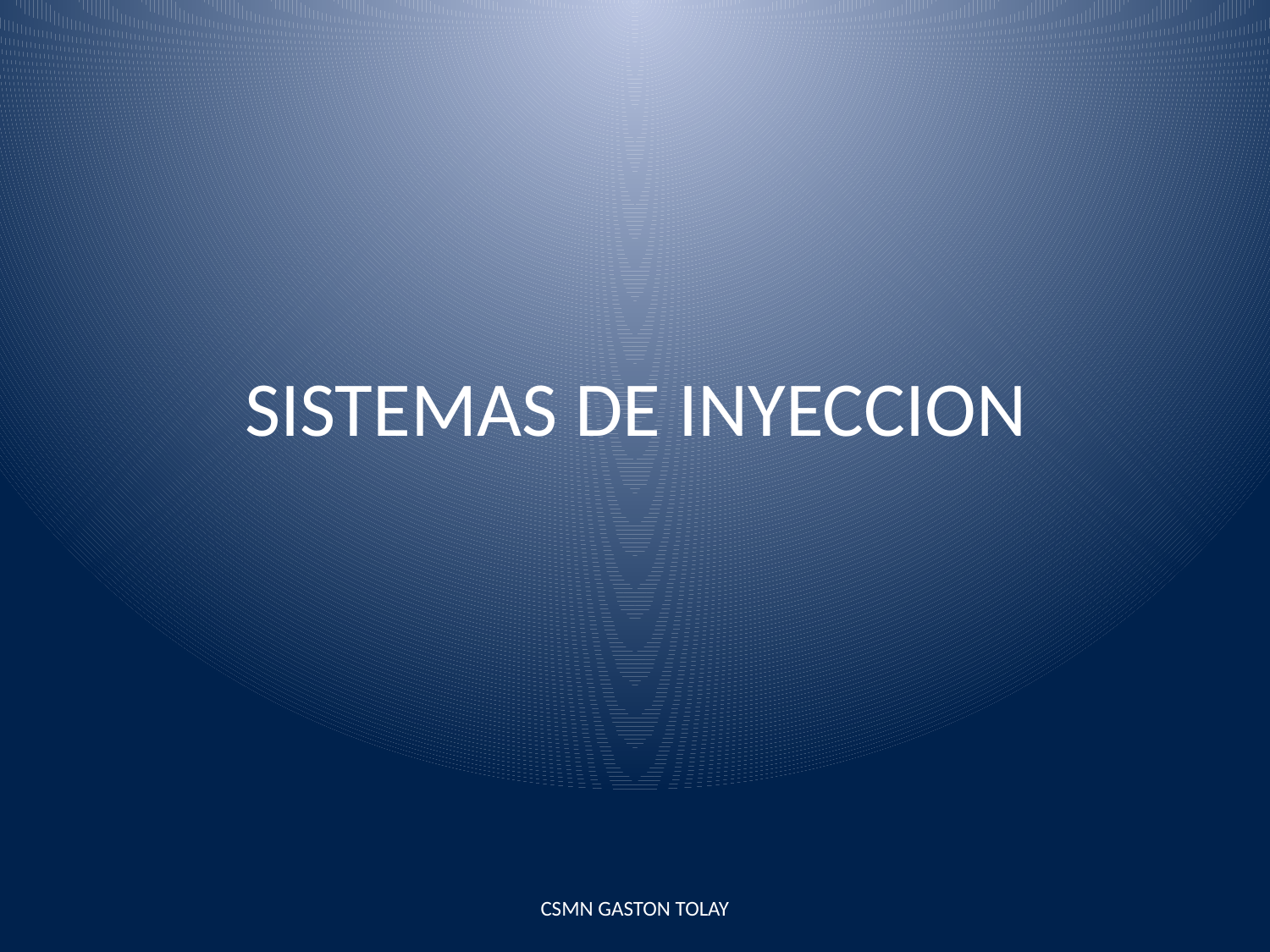

# SISTEMAS DE INYECCION
CSMN GASTON TOLAY